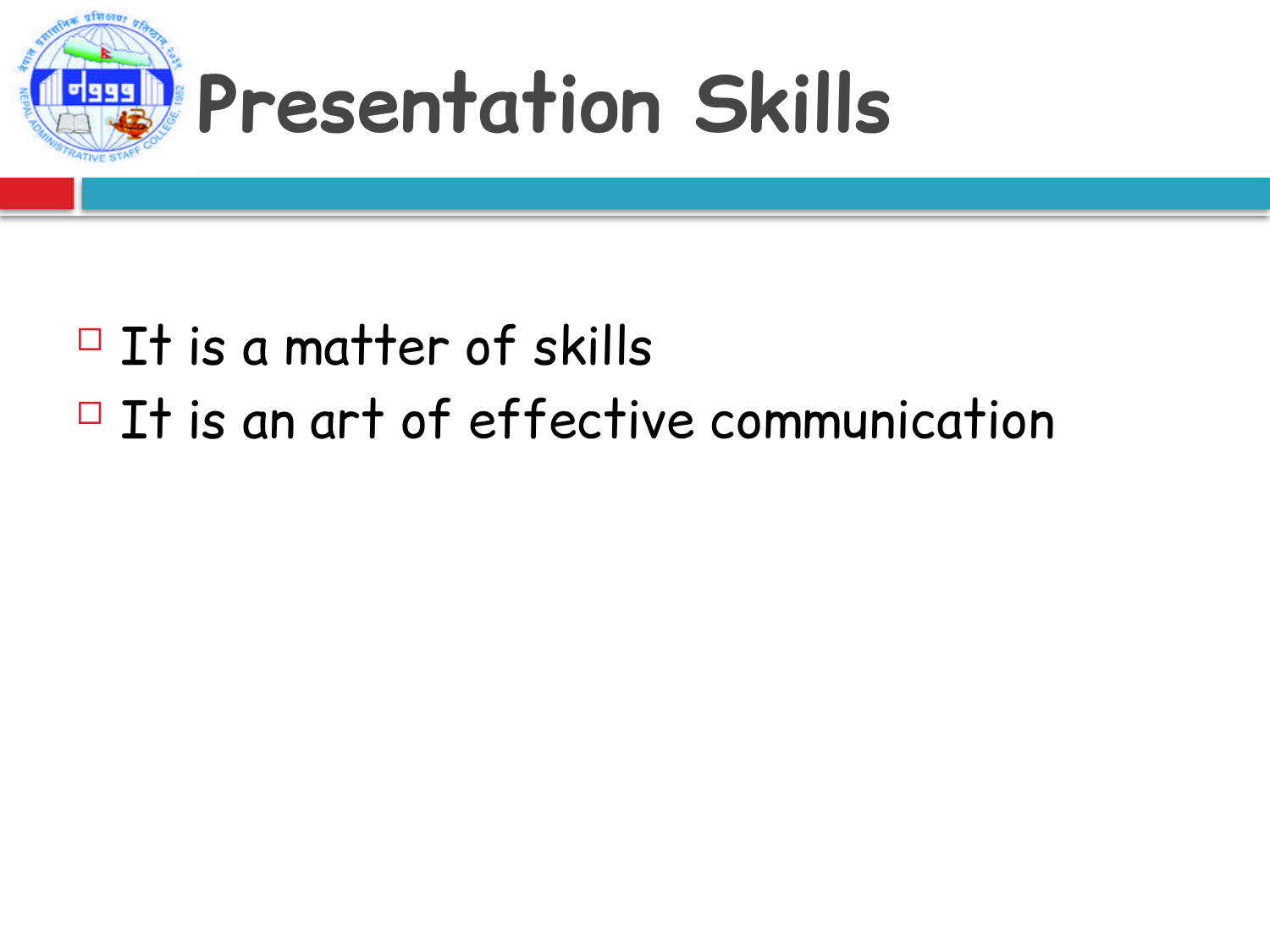

# Presentation Skills
It is a matter of skills
It is an art of effective communication